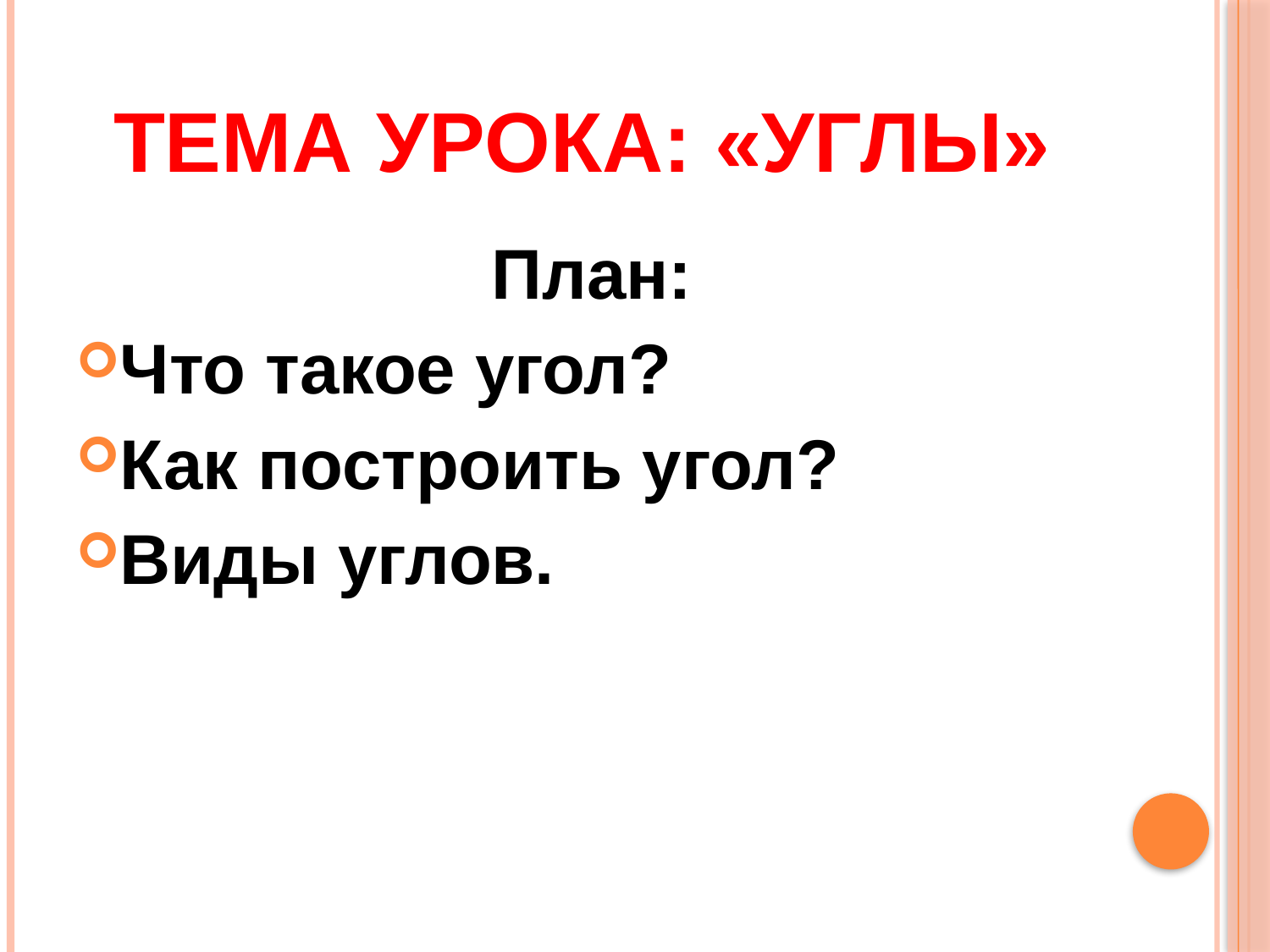

# Тема урока: «Углы»
 План:
Что такое угол?
Как построить угол?
Виды углов.